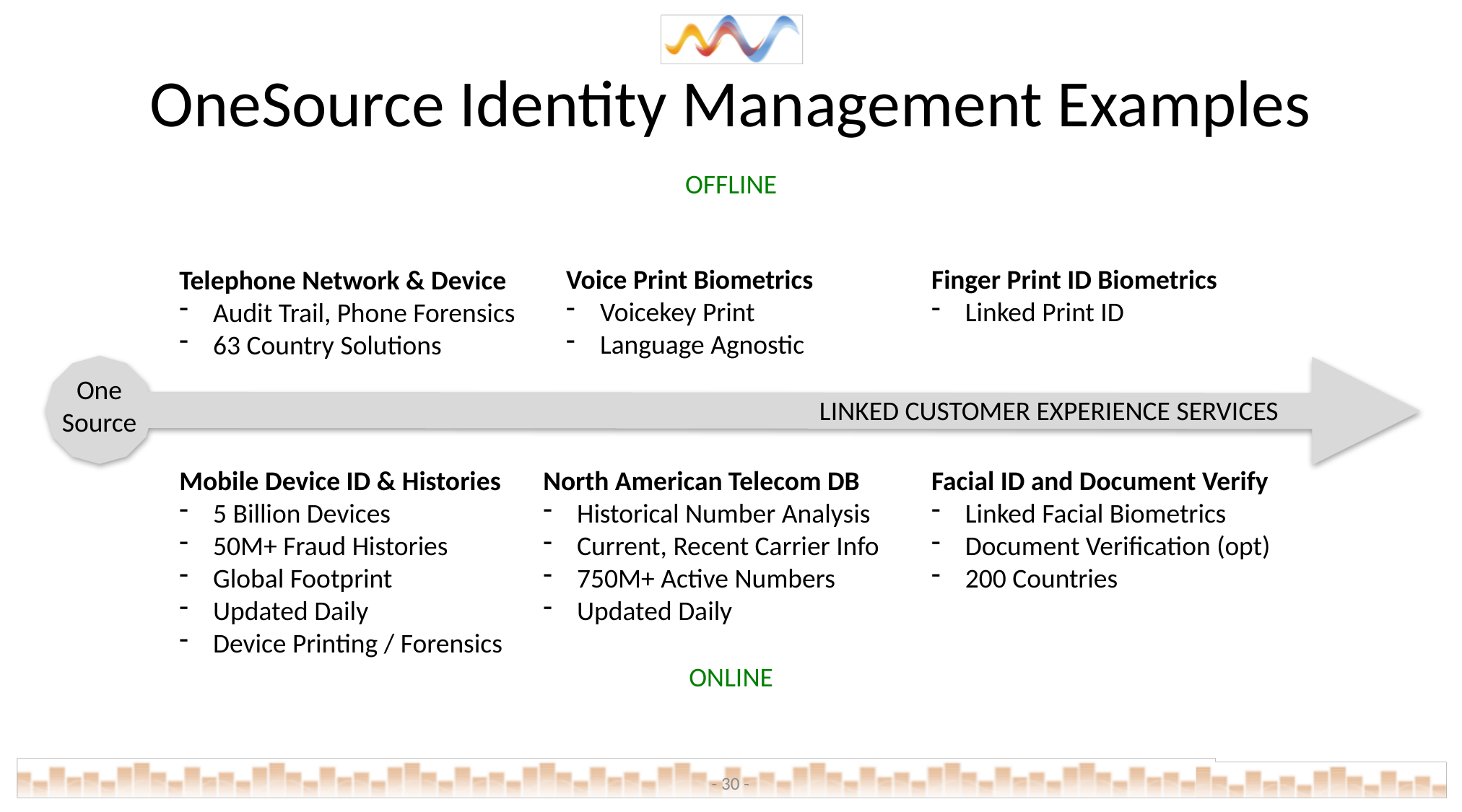

# OneSource Identity Management Examples
OFFLINE
Voice Print Biometrics
Voicekey Print
Language Agnostic
Finger Print ID Biometrics
Linked Print ID
Telephone Network & Device
Audit Trail, Phone Forensics
63 Country Solutions
One
Source
LINKED CUSTOMER EXPERIENCE SERVICES
North American Telecom DB
Historical Number Analysis
Current, Recent Carrier Info
750M+ Active Numbers
Updated Daily
Mobile Device ID & Histories
5 Billion Devices
50M+ Fraud Histories
Global Footprint
Updated Daily
Device Printing / Forensics
Facial ID and Document Verify
Linked Facial Biometrics
Document Verification (opt)
200 Countries
ONLINE
- 30 -